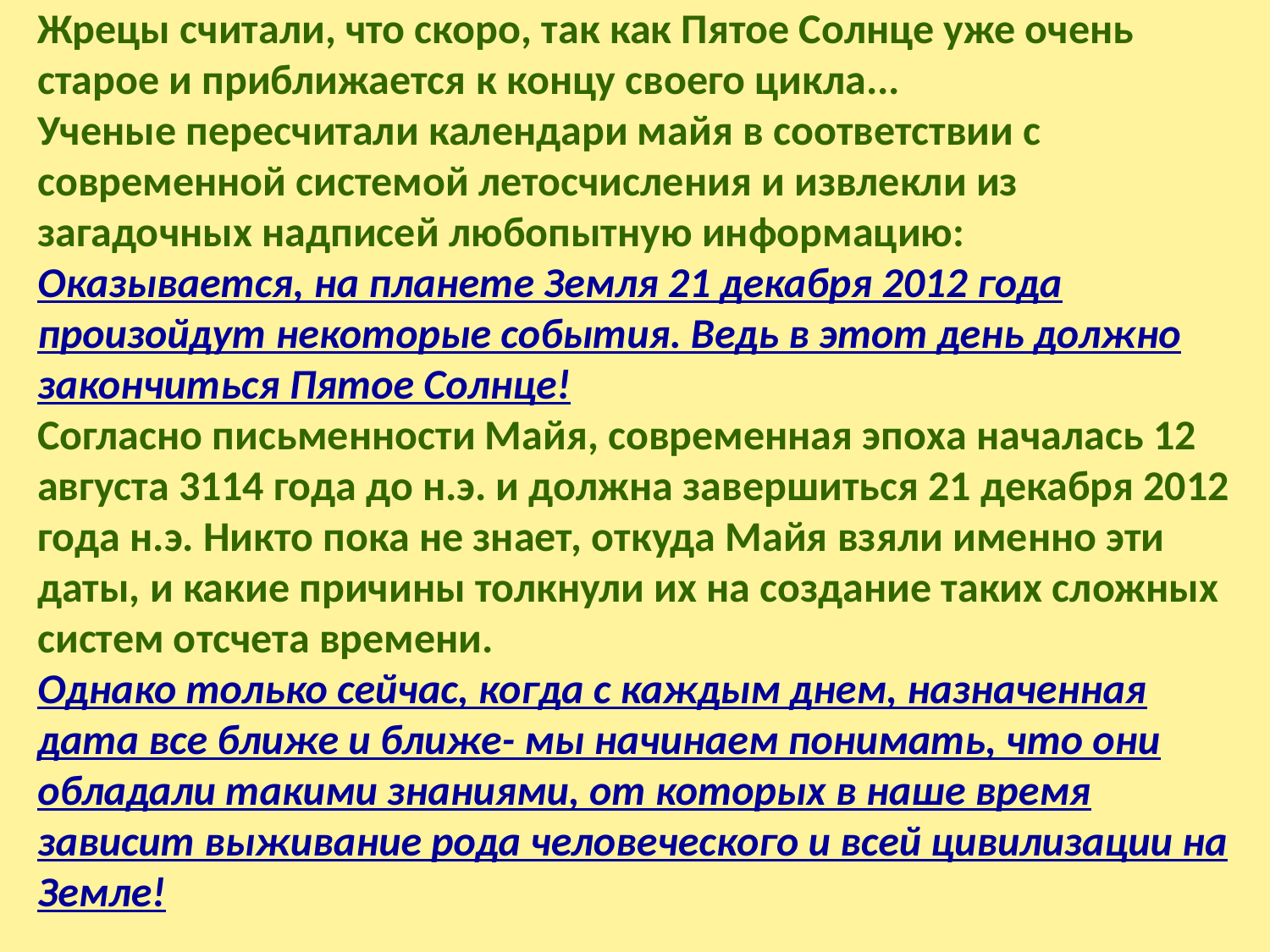

Жрецы считали, что скоро, так как Пятое Солнце уже очень старое и приближается к концу своего цикла...
Ученые пересчитали календари майя в соответствии с современной системой летосчисления и извлекли из загадочных надписей любопытную информацию:
Оказывается, на планете Земля 21 декабря 2012 года произойдут некоторые события. Ведь в этот день должно закончиться Пятое Солнце!
Согласно письменности Майя, современная эпоха началась 12 августа 3114 года до н.э. и должна завершиться 21 декабря 2012 года н.э. Никто пока не знает, откуда Майя взяли именно эти даты, и какие причины толкнули их на создание таких сложных систем отсчета времени.
Однако только сейчас, когда с каждым днем, назначенная дата все ближе и ближе- мы начинаем понимать, что они обладали такими знаниями, от которых в наше время зависит выживание рода человеческого и всей цивилизации на Земле!